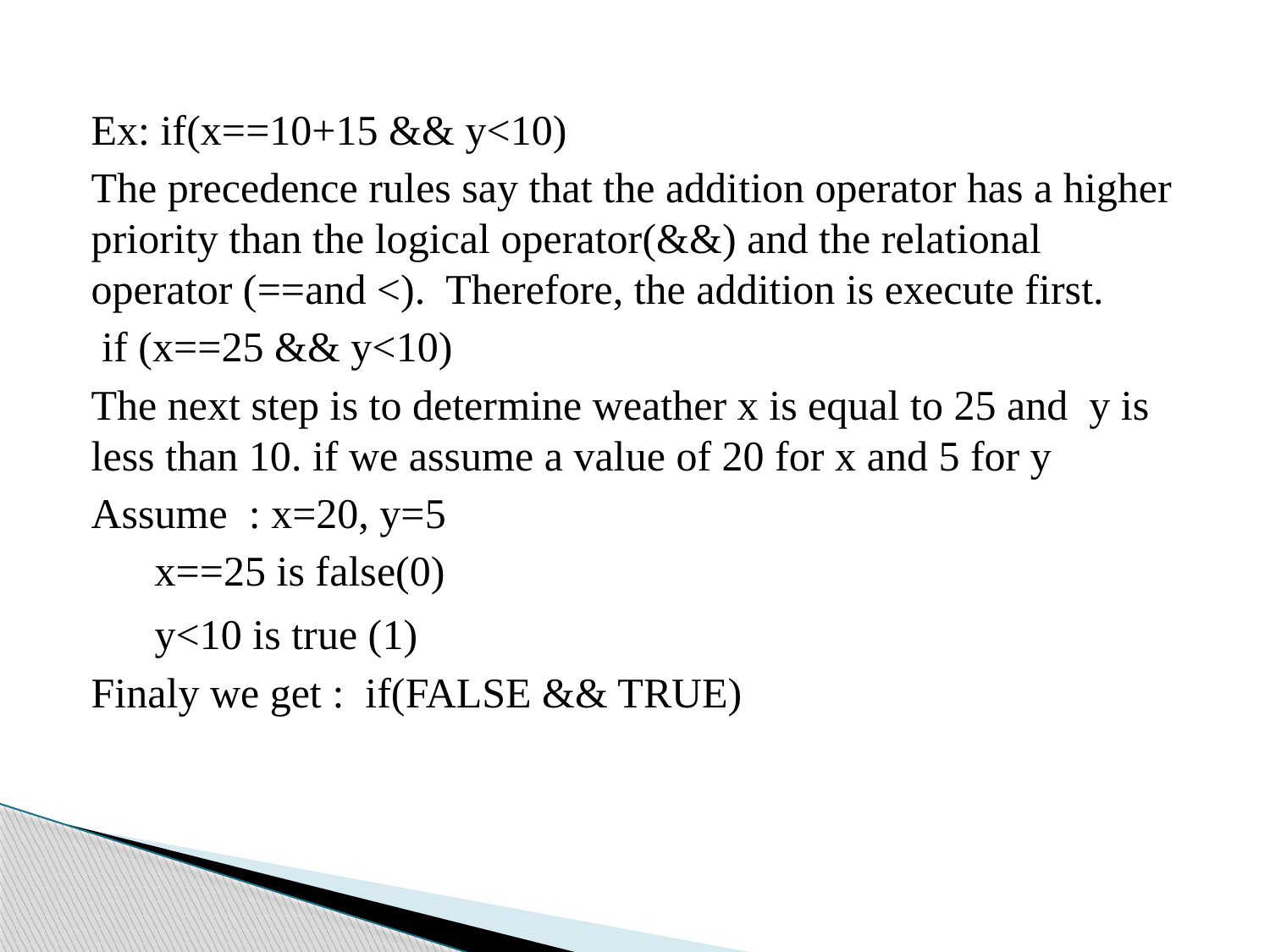

Ex: if(x==10+15 && y<10)
The precedence rules say that the addition operator has a higher priority than the logical operator(&&) and the relational operator (==and <).  Therefore, the addition is execute first.
 if (x==25 && y<10)
The next step is to determine weather x is equal to 25 and  y is less than 10. if we assume a value of 20 for x and 5 for y
Assume  : x=20, y=5
      x==25 is false(0)
      y<10 is true (1)
Finaly we get :  if(FALSE && TRUE)